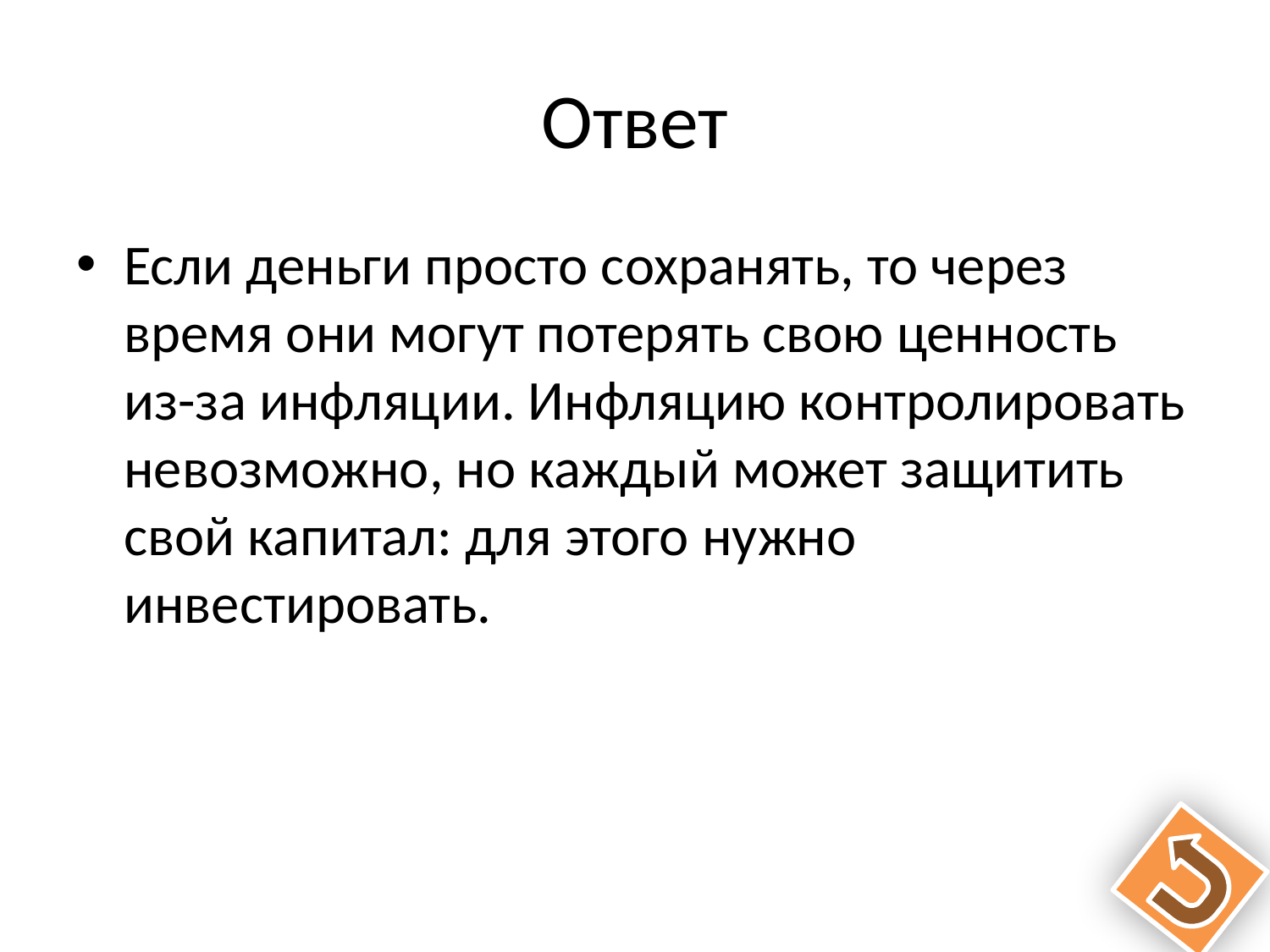

# Ответ
Если деньги просто сохранять, то через время они могут потерять свою ценность из-за инфляции. Инфляцию контролировать невозможно, но каждый может защитить свой капитал: для этого нужно инвестировать.